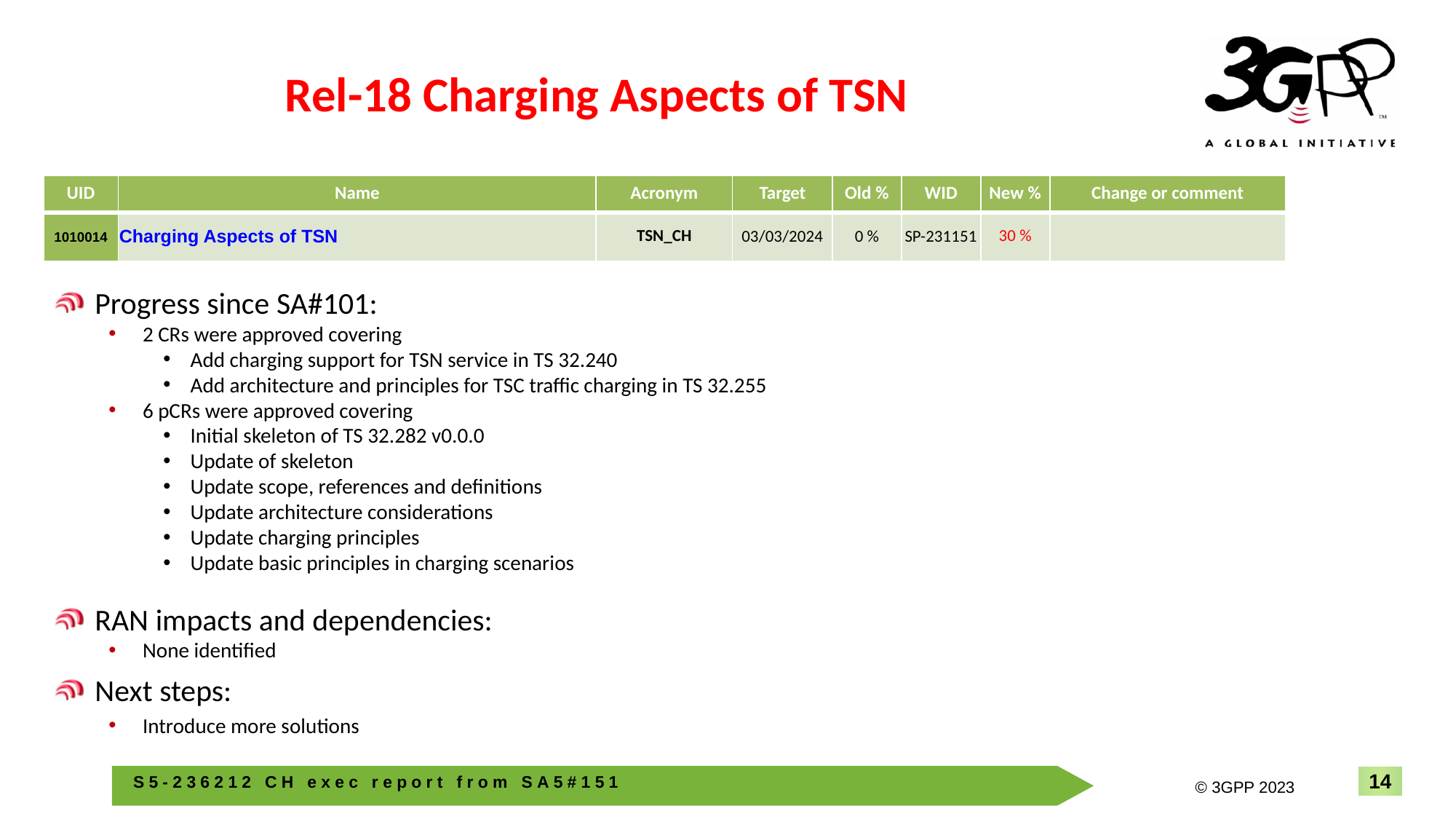

# Rel-18 Charging Aspects of TSN
| UID | Name | Acronym | Target | Old % | WID | New % | Change or comment |
| --- | --- | --- | --- | --- | --- | --- | --- |
| 1010014 | Charging Aspects of TSN | TSN\_CH | 03/03/2024 | 0 % | SP-231151 | 30 % |  |
Progress since SA#101:
2 CRs were approved covering
Add charging support for TSN service in TS 32.240
Add architecture and principles for TSC traffic charging in TS 32.255
6 pCRs were approved covering
Initial skeleton of TS 32.282 v0.0.0
Update of skeleton
Update scope, references and definitions
Update architecture considerations
Update charging principles
Update basic principles in charging scenarios

RAN impacts and dependencies:
None identified
Next steps:
Introduce more solutions